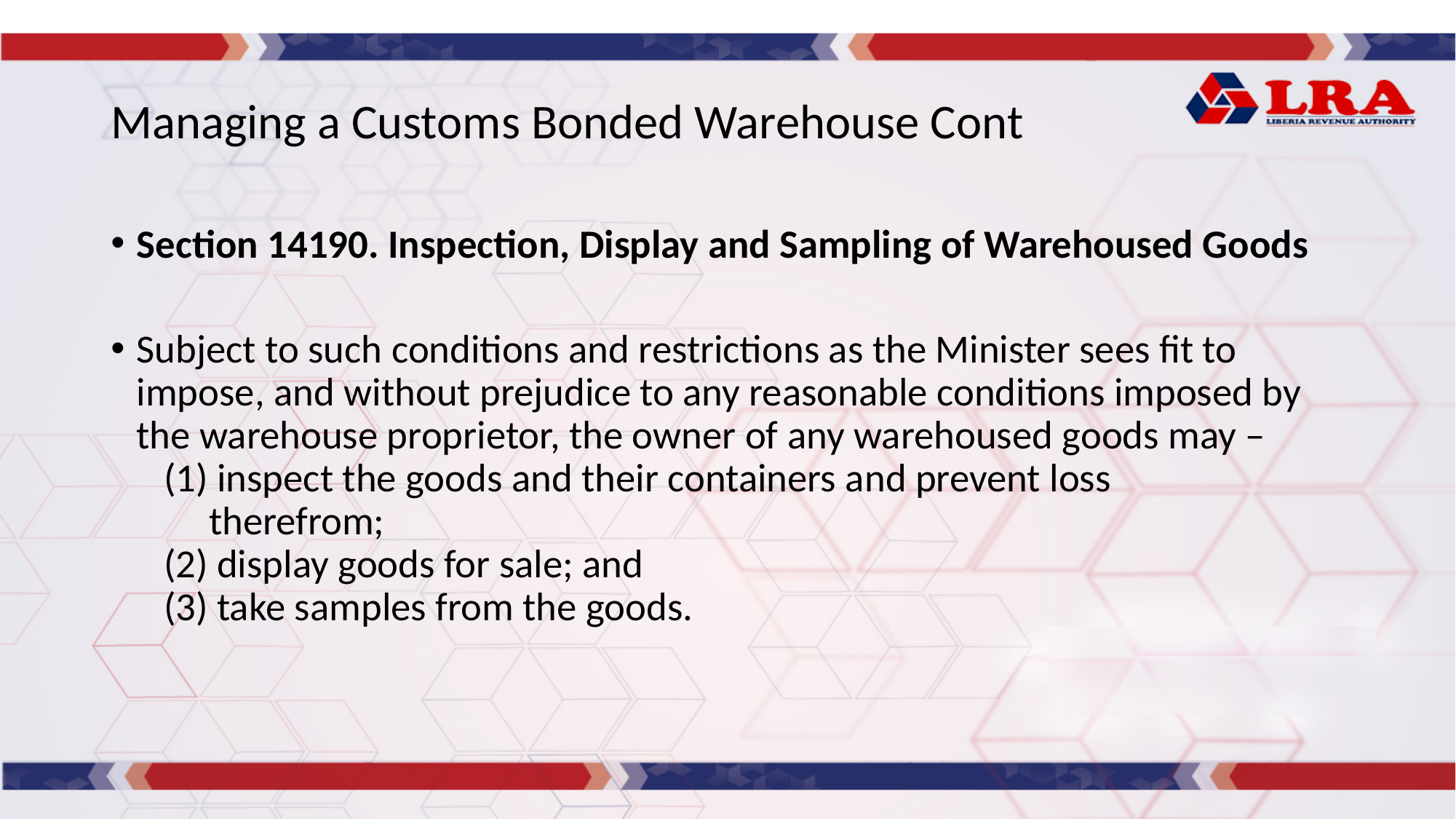

# Managing a Customs Bonded Warehouse Cont
Section 14190. Inspection, Display and Sampling of Warehoused Goods
Subject to such conditions and restrictions as the Minister sees fit to impose, and without prejudice to any reasonable conditions imposed by the warehouse proprietor, the owner of any warehoused goods may –
   (1) inspect the goods and their containers and prevent loss
        therefrom;
   (2) display goods for sale; and
   (3) take samples from the goods.